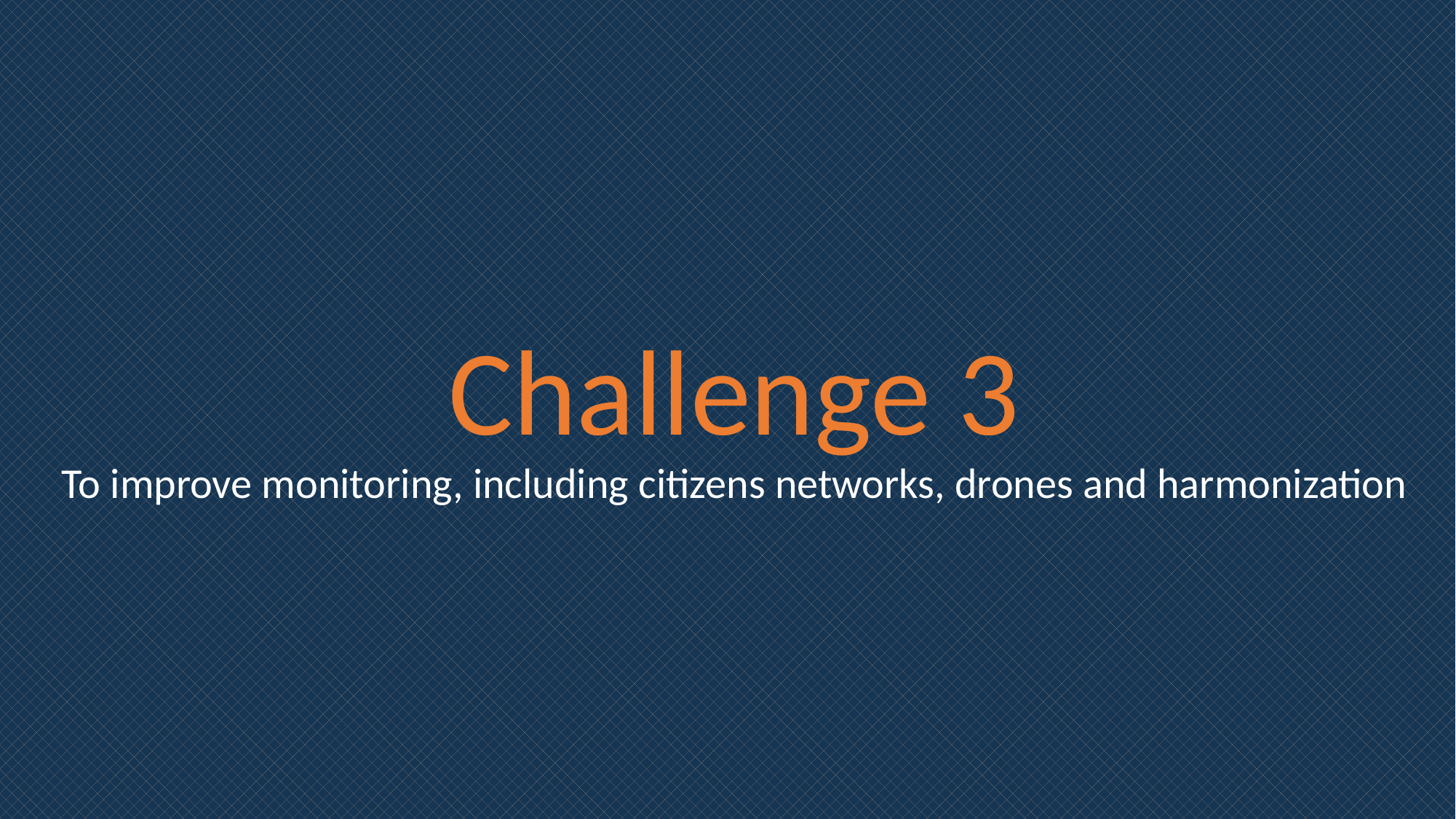

Challenge 3
To improve monitoring, including citizens networks, drones and harmonization